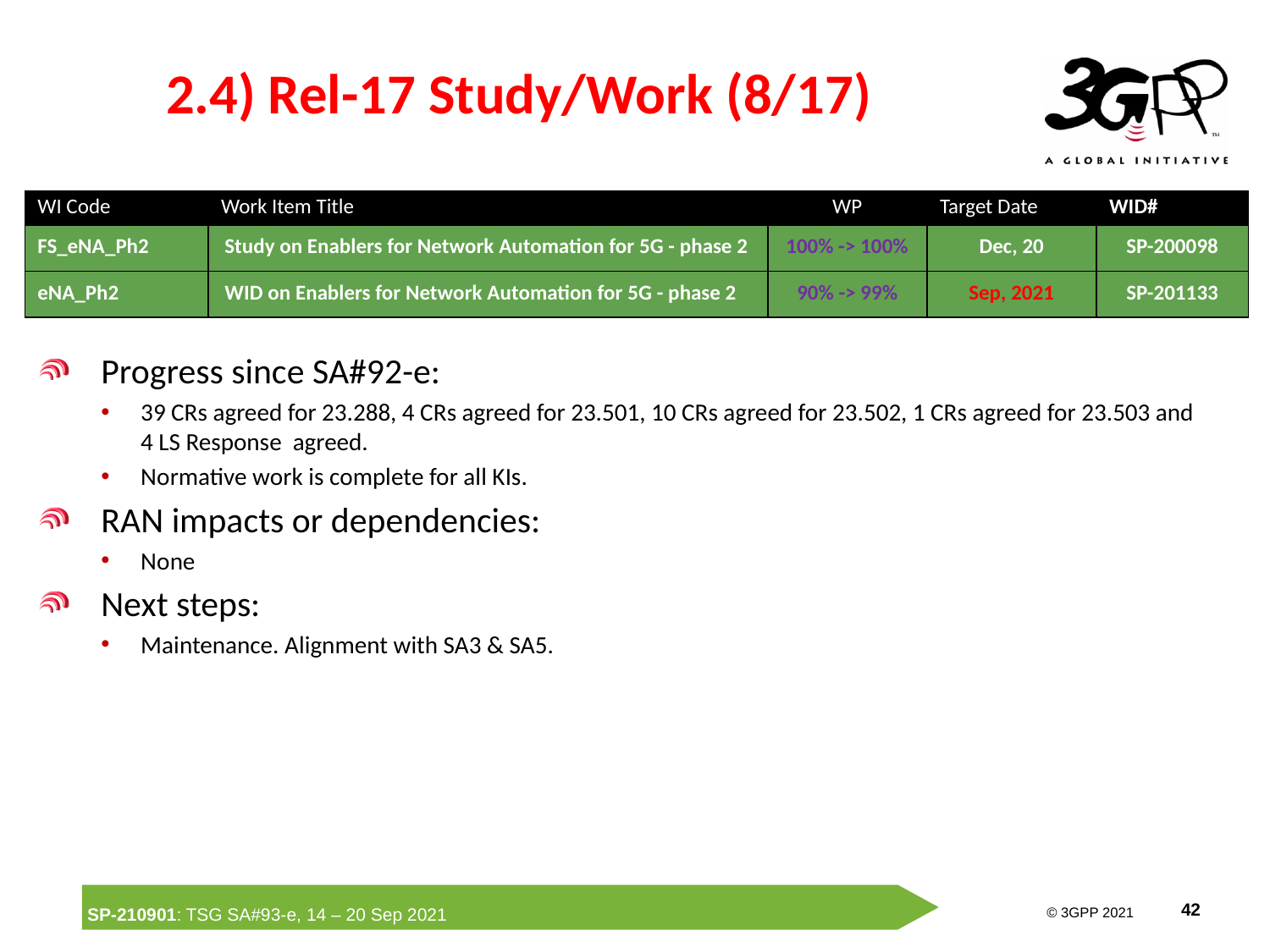

# 2.4) Rel-17 Study/Work (8/17)
| WI Code | Work Item Title | WP | Target Date | WID# |
| --- | --- | --- | --- | --- |
| FS\_eNA\_Ph2 | Study on Enablers for Network Automation for 5G - phase 2 | 100% -> 100% | Dec, 20 | SP-200098 |
| eNA\_Ph2 | WID on Enablers for Network Automation for 5G - phase 2 | 90% -> 99% | Sep, 2021 | SP-201133 |
Progress since SA#92-e:
39 CRs agreed for 23.288, 4 CRs agreed for 23.501, 10 CRs agreed for 23.502, 1 CRs agreed for 23.503 and 4 LS Response  agreed.
Normative work is complete for all KIs.
RAN impacts or dependencies:
None
Next steps:
Maintenance. Alignment with SA3 & SA5.